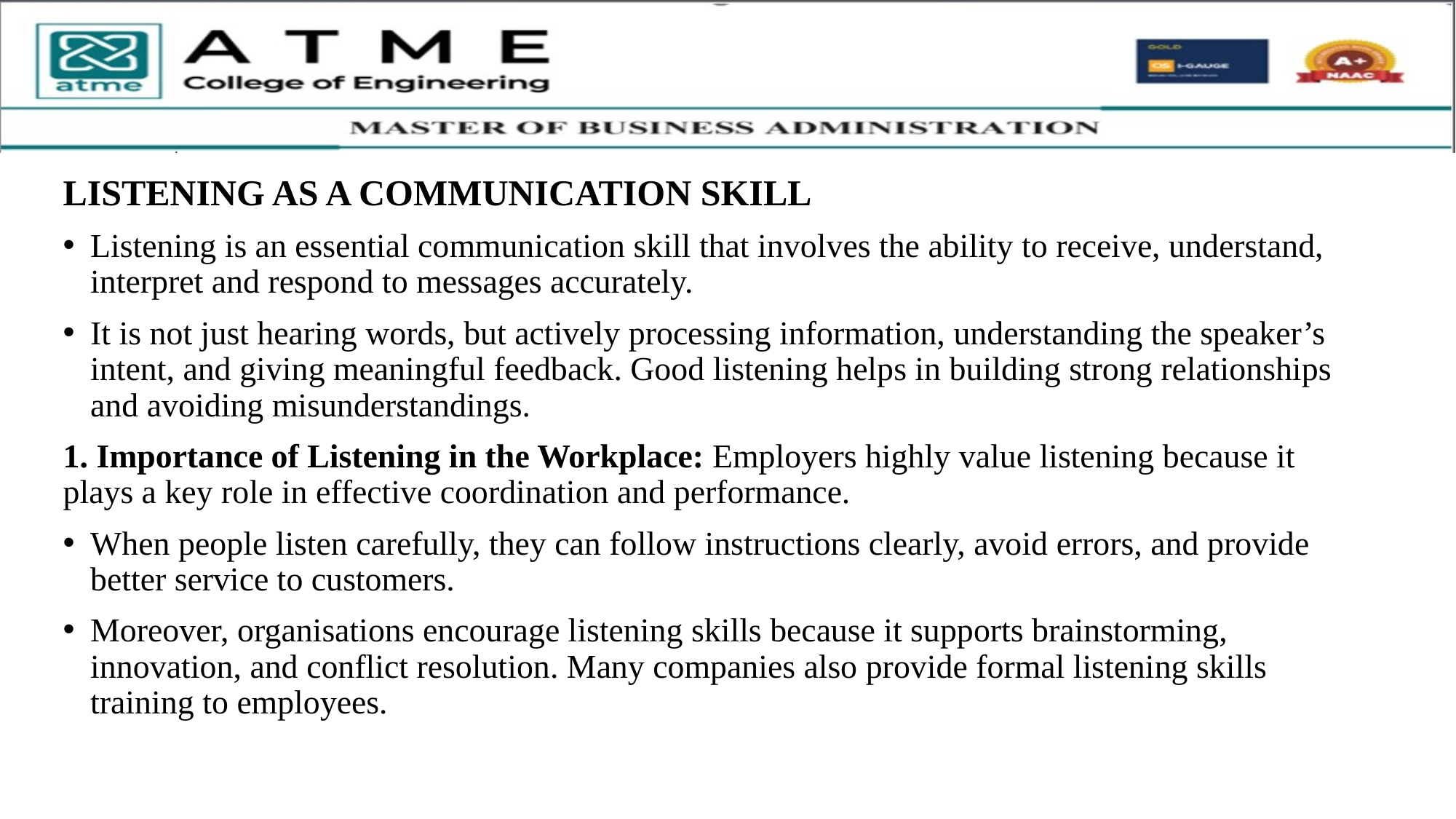

LISTENING AS A COMMUNICATION SKILL
Listening is an essential communication skill that involves the ability to receive, understand, interpret and respond to messages accurately.
It is not just hearing words, but actively processing information, understanding the speaker’s intent, and giving meaningful feedback. Good listening helps in building strong relationships and avoiding misunderstandings.
1. Importance of Listening in the Workplace: Employers highly value listening because it plays a key role in effective coordination and performance.
When people listen carefully, they can follow instructions clearly, avoid errors, and provide better service to customers.
Moreover, organisations encourage listening skills because it supports brainstorming, innovation, and conflict resolution. Many companies also provide formal listening skills training to employees.